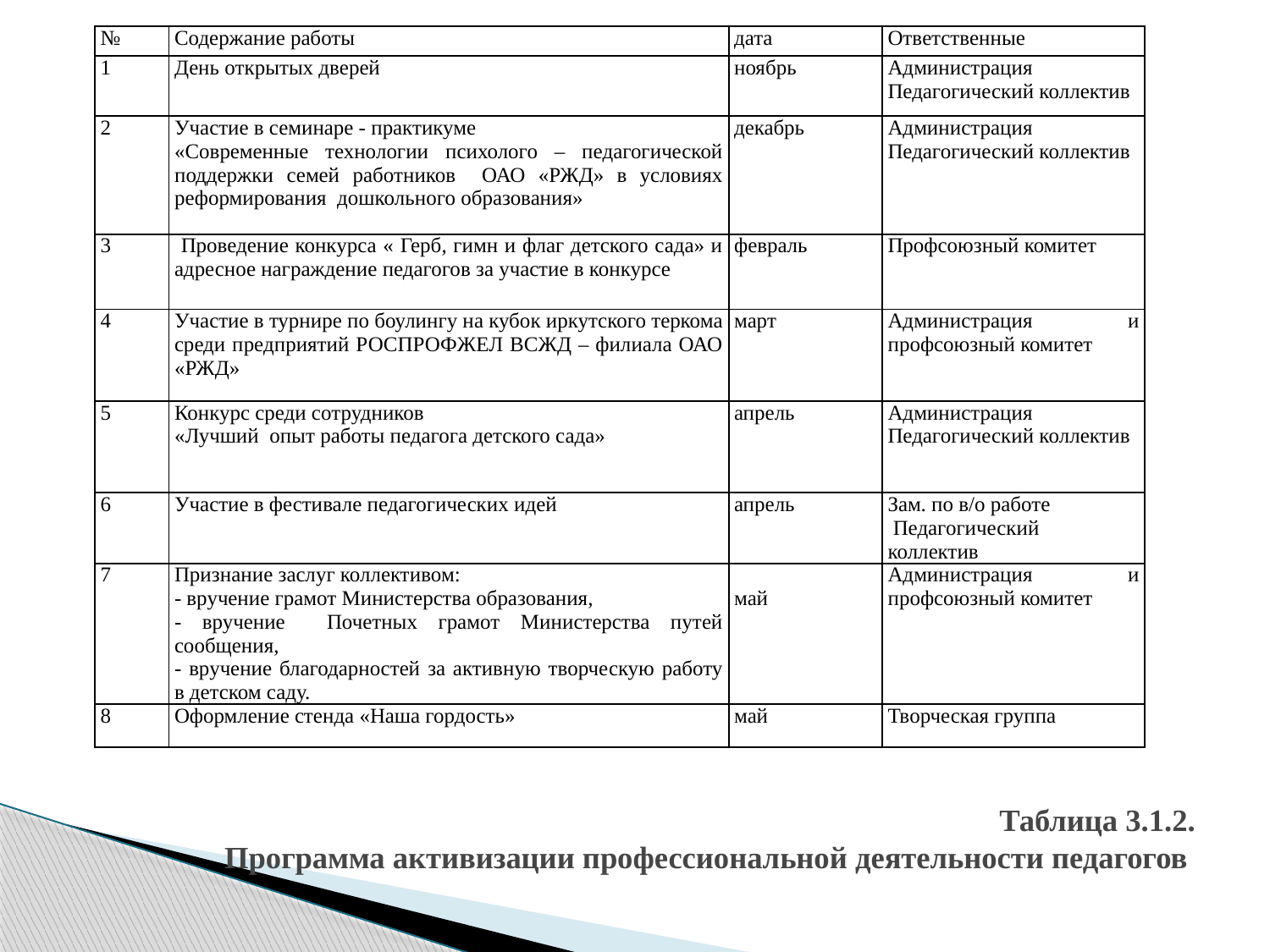

| № | Содержание работы | дата | Ответственные |
| --- | --- | --- | --- |
| 1 | День открытых дверей | ноябрь | Администрация Педагогический коллектив |
| 2 | Участие в семинаре - практикуме «Современные технологии психолого – педагогической поддержки семей работников ОАО «РЖД» в условиях реформирования дошкольного образования» | декабрь | Администрация Педагогический коллектив |
| 3 | Проведение конкурса « Герб, гимн и флаг детского сада» и адресное награждение педагогов за участие в конкурсе | февраль | Профсоюзный комитет |
| 4 | Участие в турнире по боулингу на кубок иркутского теркома среди предприятий РОСПРОФЖЕЛ ВСЖД – филиала ОАО «РЖД» | март | Администрация и профсоюзный комитет |
| 5 | Конкурс среди сотрудников «Лучший опыт работы педагога детского сада» | апрель | Администрация Педагогический коллектив |
| 6 | Участие в фестивале педагогических идей | апрель | Зам. по в/о работе Педагогический коллектив |
| 7 | Признание заслуг коллективом: - вручение грамот Министерства образования, - вручение Почетных грамот Министерства путей сообщения, - вручение благодарностей за активную творческую работу в детском саду. | май | Администрация и профсоюзный комитет |
| 8 | Оформление стенда «Наша гордость» | май | Творческая группа |
# Таблица 3.1.2. Программа активизации профессиональной деятельности педагогов